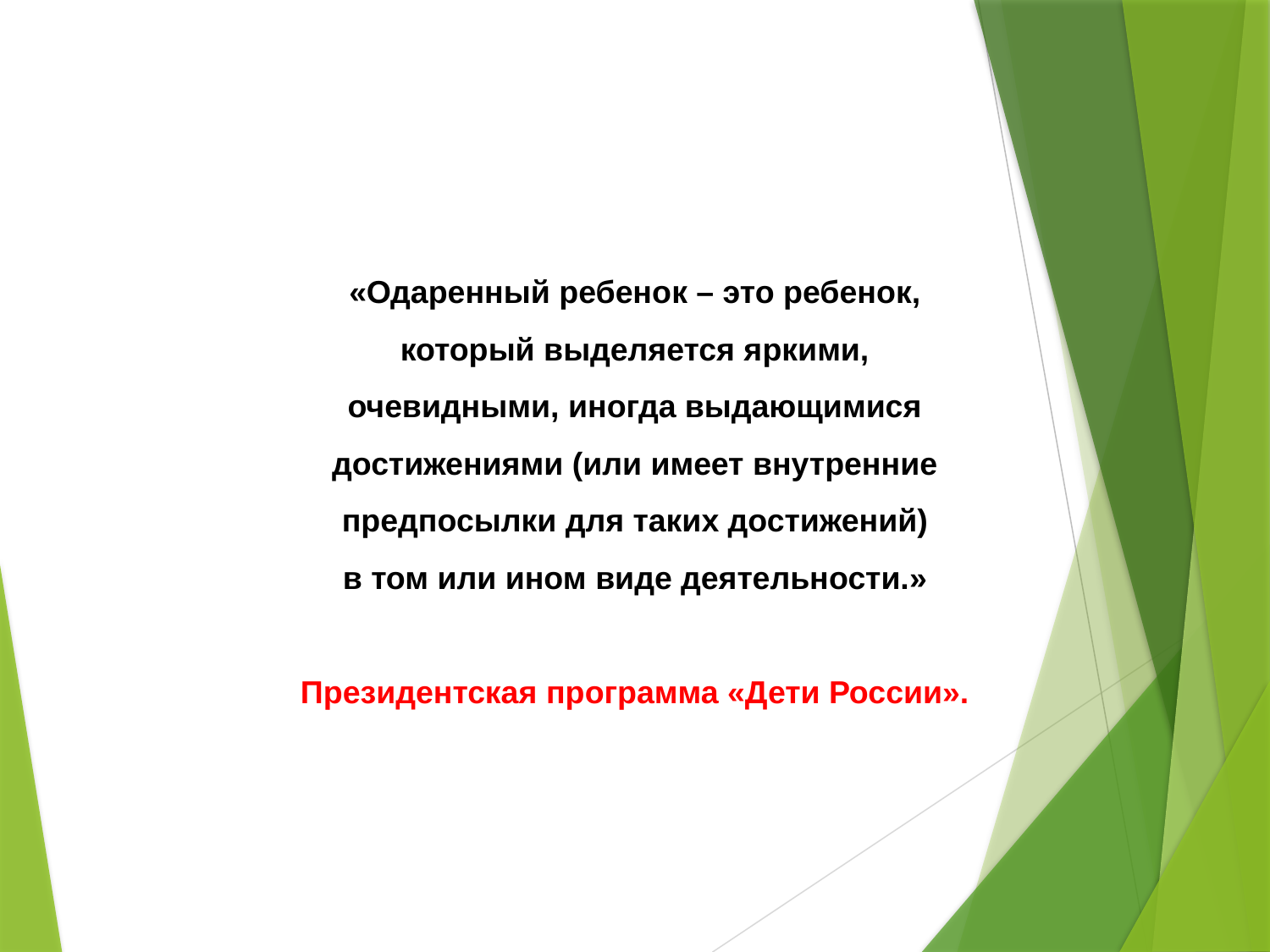

«Одаренный ребенок – это ребенок,
который выделяется яркими,
очевидными, иногда выдающимися
достижениями (или имеет внутренние
предпосылки для таких достижений)
в том или ином виде деятельности.»

Президентская программа «Дети России».